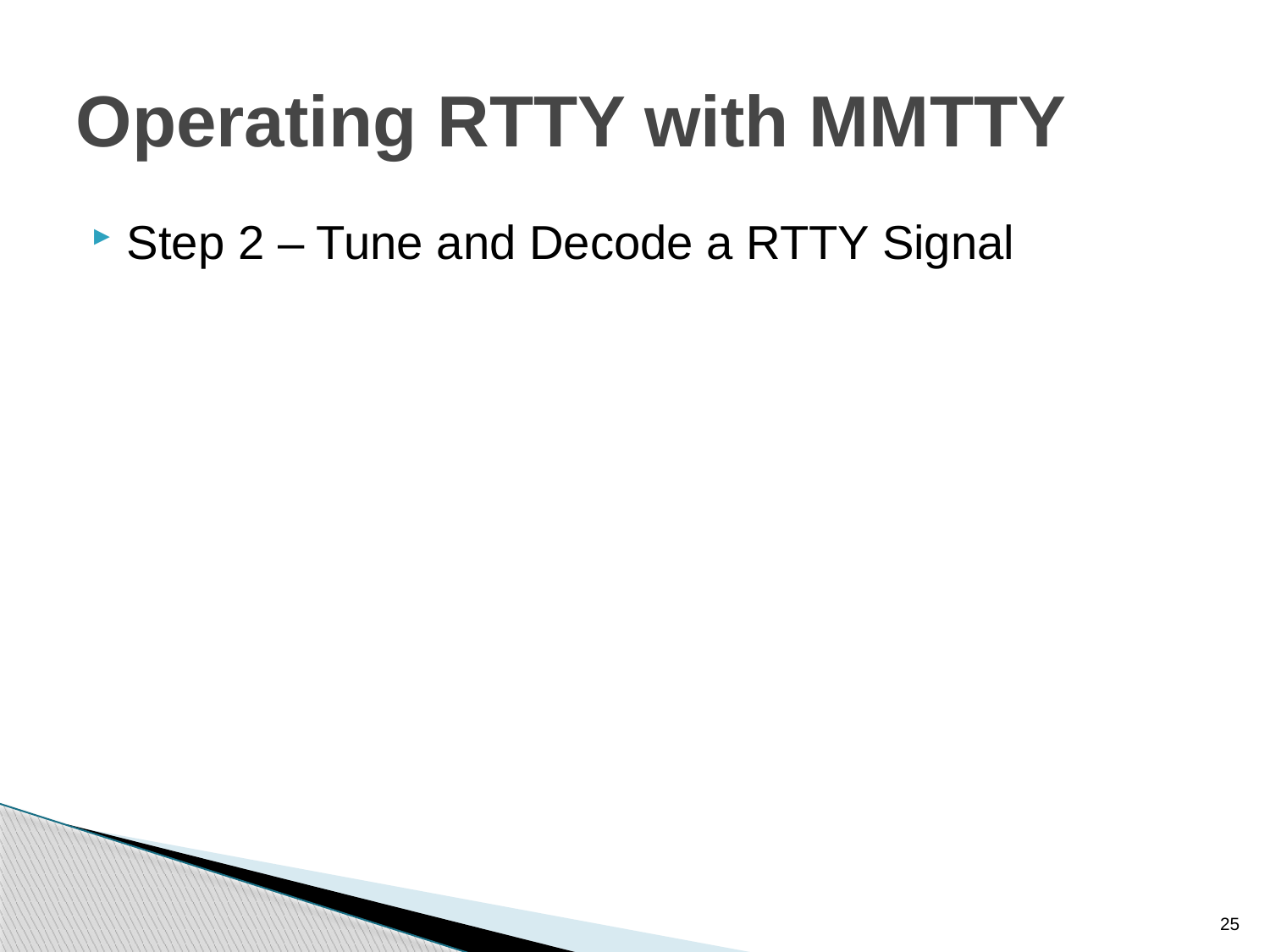

# Operating RTTY with MMTTY
Step 2 – Tune and Decode a RTTY Signal
25